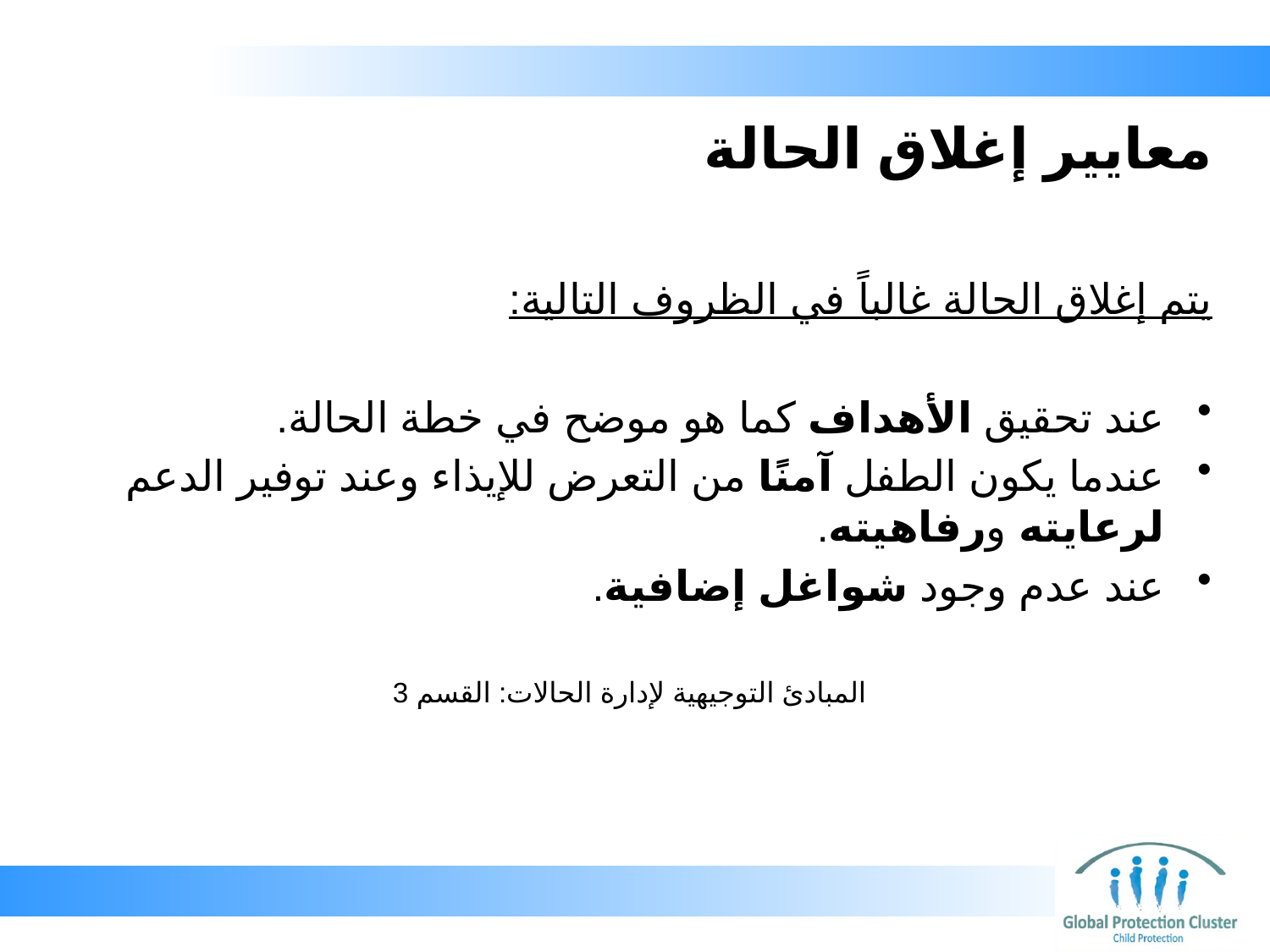

# معايير إغلاق الحالة

يتم إغلاق الحالة غالباً في الظروف التالية:

عند تحقيق الأهداف كما هو موضح في خطة الحالة.
عندما يكون الطفل آمنًا من التعرض للإيذاء وعند توفير الدعم لرعايته ورفاهيته.
عند عدم وجود شواغل إضافية.

المبادئ التوجيهية لإدارة الحالات: القسم 3